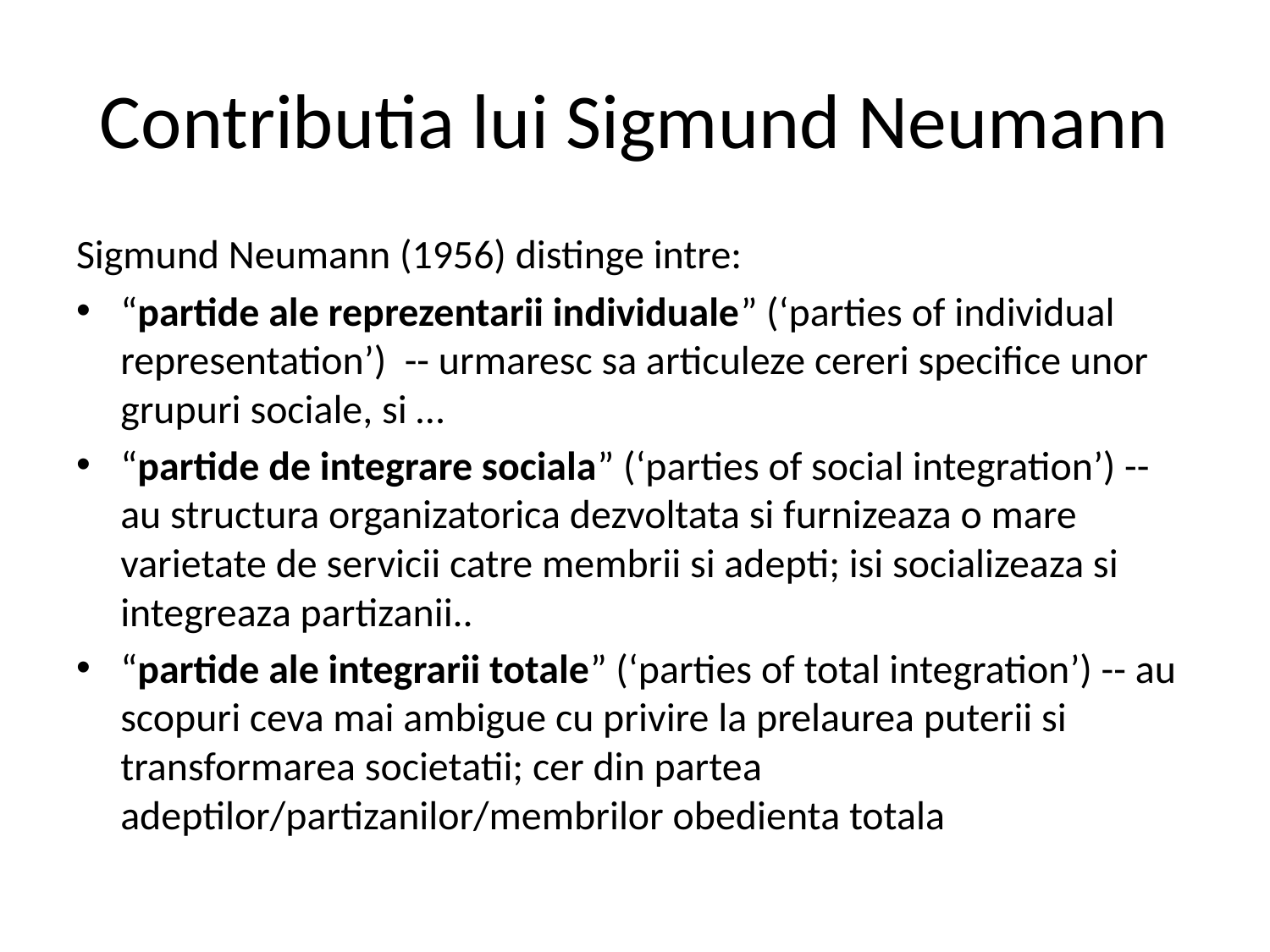

# Contributia lui Sigmund Neumann
Sigmund Neumann (1956) distinge intre:
“partide ale reprezentarii individuale” (‘parties of individual representation’)  -- urmaresc sa articuleze cereri specifice unor grupuri sociale, si …
“partide de integrare sociala” (‘parties of social integration’) -- au structura organizatorica dezvoltata si furnizeaza o mare varietate de servicii catre membrii si adepti; isi socializeaza si integreaza partizanii..
“partide ale integrarii totale” (‘parties of total integration’) -- au scopuri ceva mai ambigue cu privire la prelaurea puterii si transformarea societatii; cer din partea adeptilor/partizanilor/membrilor obedienta totala